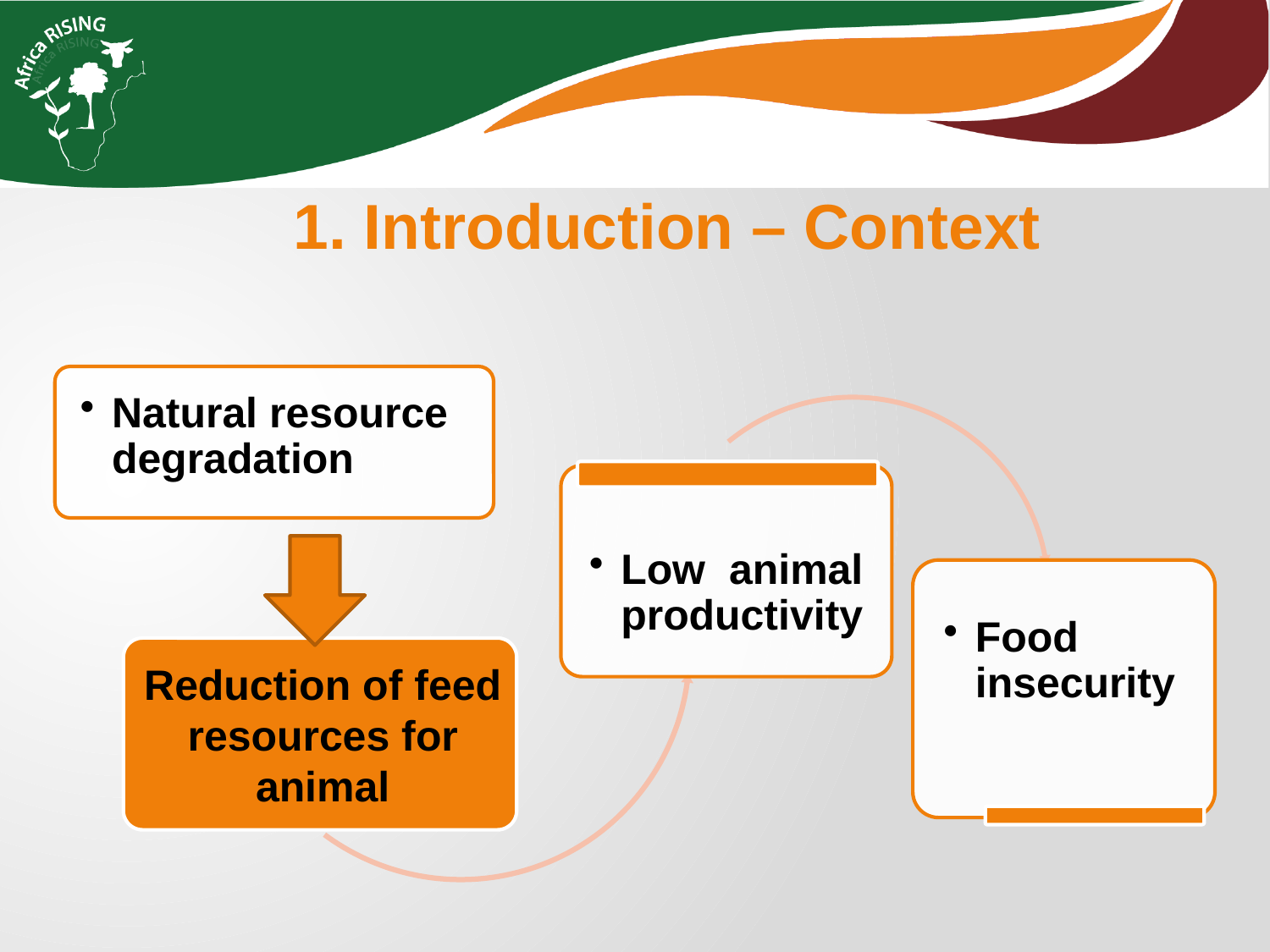

1. Introduction – Context
Natural resource degradation

Reduction of feed resources for animal
Low  animal productivity

Food insecurity